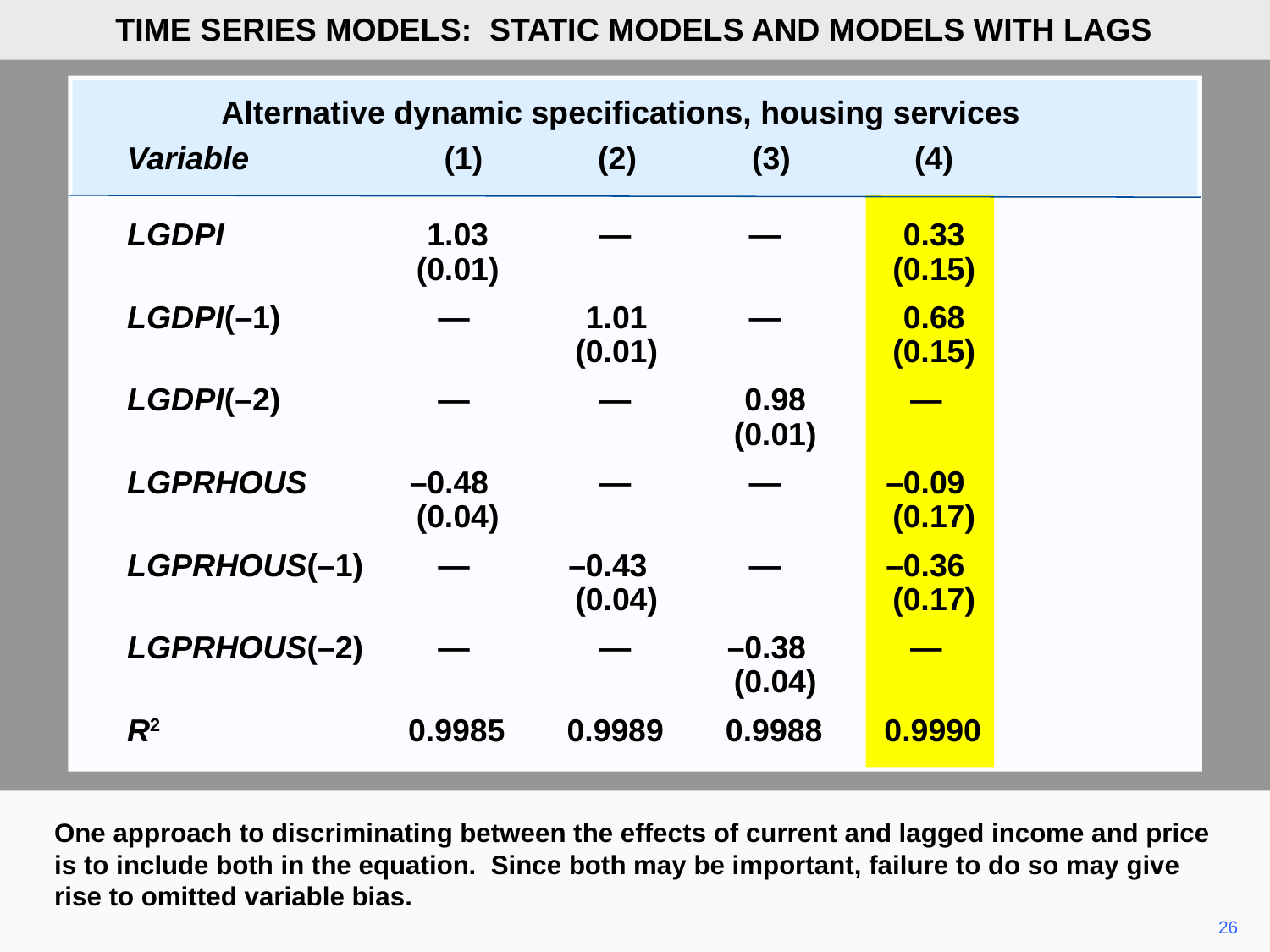

TIME SERIES MODELS:  STATIC MODELS AND MODELS WITH LAGS

Alternative dynamic specifications, housing services
	Variable                      (1)             (2)             (3)              (4)
	LGDPI	1.03	—	—	0.33
		(0.01)			(0.15)
	LGDPI(–1)	—	1.01	—	0.68
			(0.01)		(0.15)
	LGDPI(–2)	—	—	0.98	—
				(0.01)
	LGPRHOUS	–0.48	—	—	–0.09
		(0.04)			(0.17)
	LGPRHOUS(–1)	—	–0.43	—	–0.36
			(0.04)		(0.17)
	LGPRHOUS(–2)	—	—	–0.38	—
				(0.04)
	R2                            0.9985       0.9989       0.9988       0.9990

One approach to discriminating between the effects of current and lagged income and price is to include both in the equation.  Since both may be important, failure to do so may give rise to omitted variable bias.
26